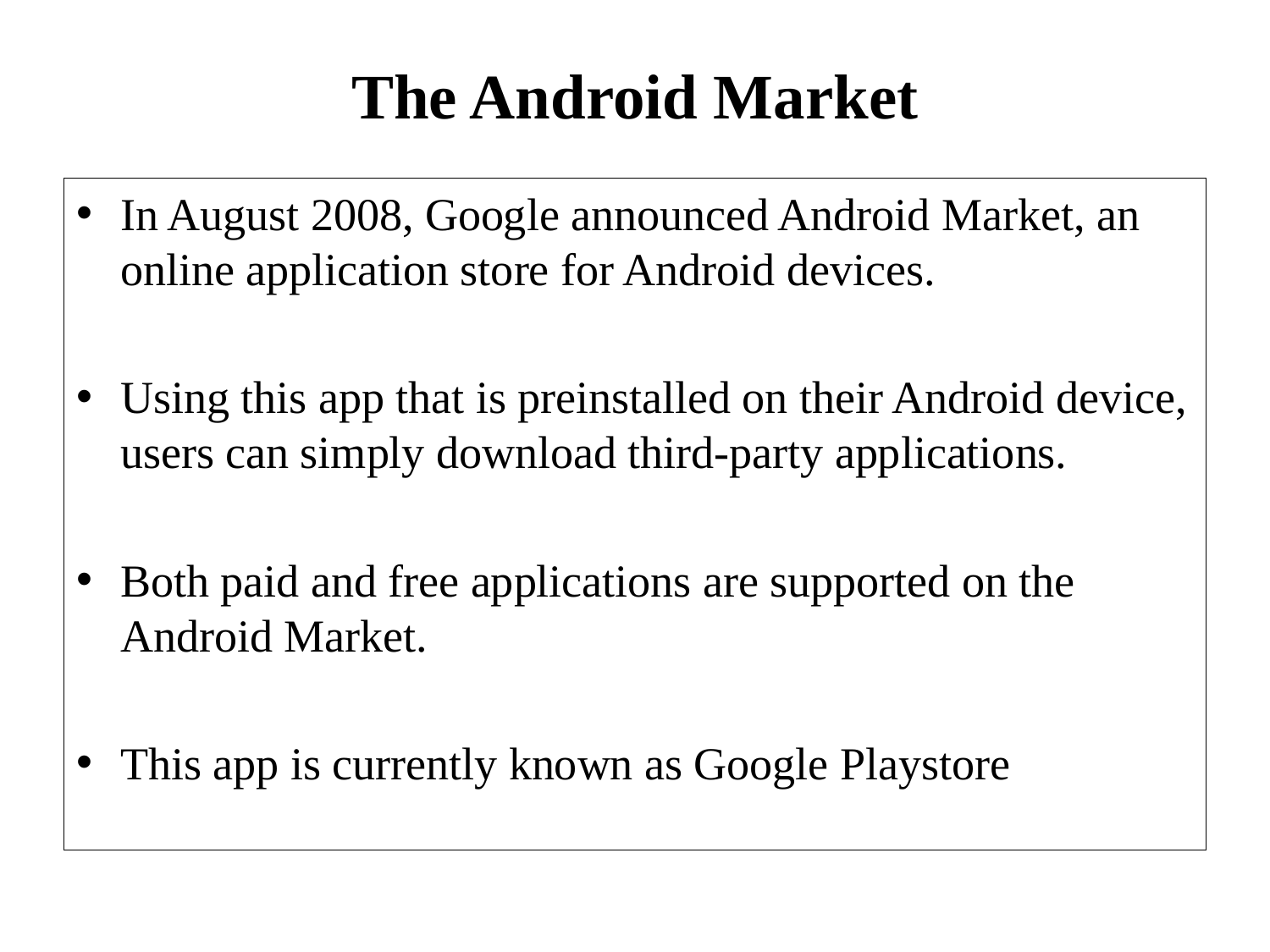

# The Android Market
In August 2008, Google announced Android Market, an online application store for Android devices.

Using this app that is preinstalled on their Android device, users can simply download third-party applications.

Both paid and free applications are supported on the Android Market.

This app is currently known as Google Playstore